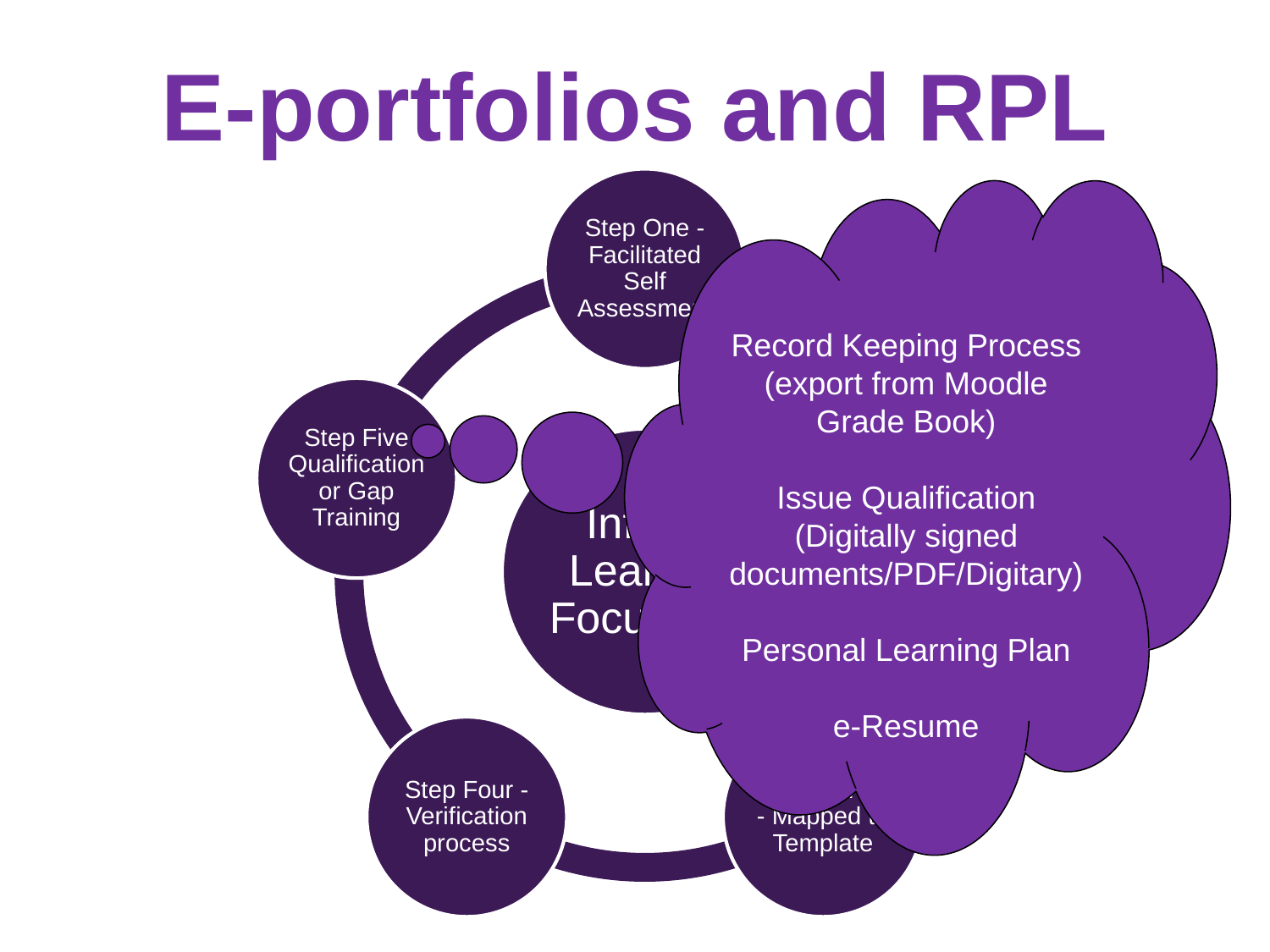

E-portfolios and RPL
Info is Learner Focussed
Step One - Facilitated Self Assessment
Step Two - Evidence identified/ generated
Step Three - Mapped to Template
Step Four - Verification process
Step Five Qualification or Gap Training

Record Keeping Process (export from Moodle Grade Book)

Issue Qualification (Digitally signed documents/PDF/Digitary)

Personal Learning Plan

e-Resume